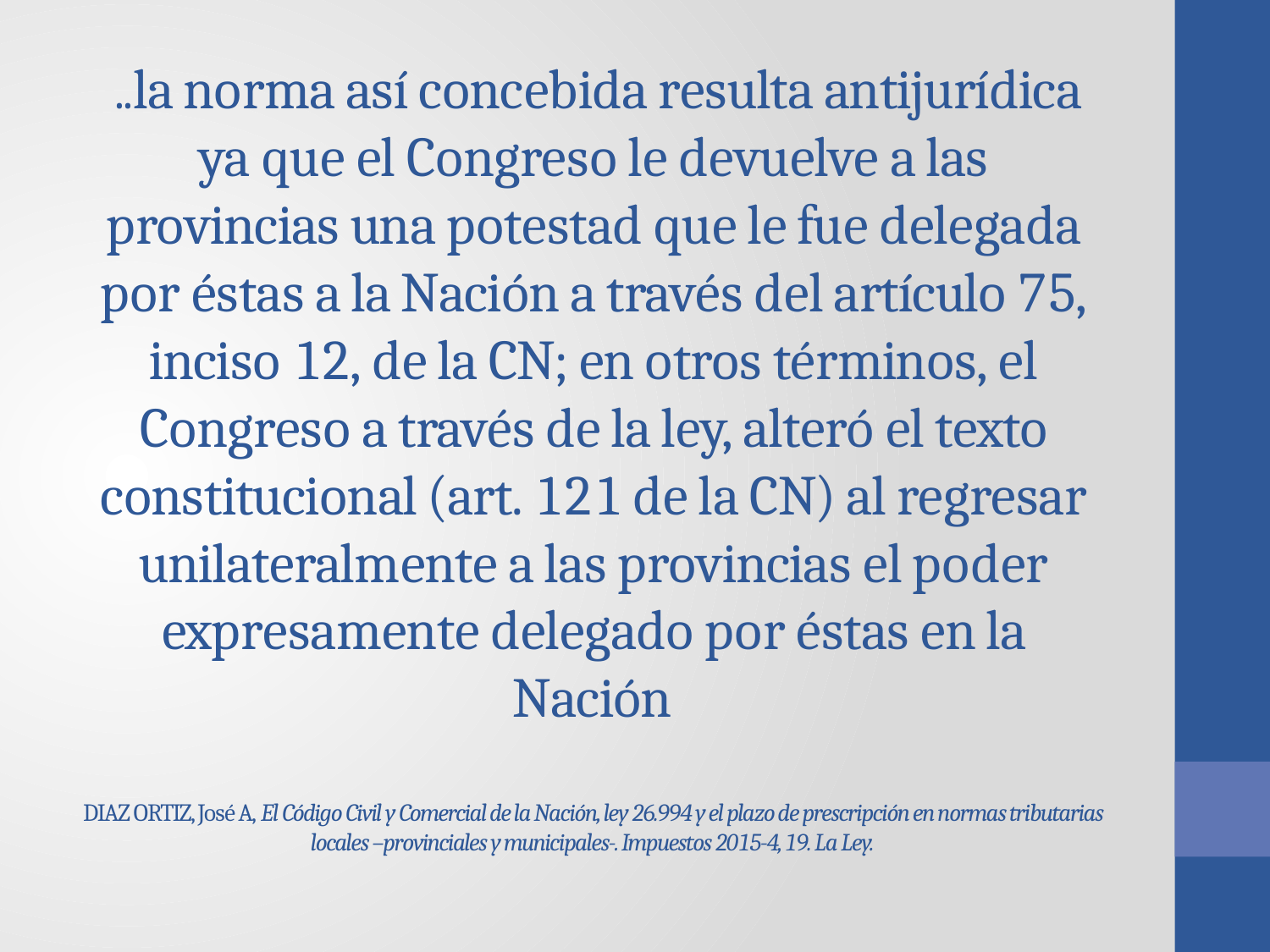

# ..la norma así concebida resulta antijurídica ya que el Congreso le devuelve a las provincias una potestad que le fue delegada por éstas a la Nación a través del artículo 75, inciso 12, de la CN; en otros términos, el Congreso a través de la ley, alteró el texto constitucional (art. 121 de la CN) al regresar unilateralmente a las provincias el poder expresamente delegado por éstas en la Nación DIAZ ORTIZ, José A, El Código Civil y Comercial de la Nación, ley 26.994 y el plazo de prescripción en normas tributarias locales –provinciales y municipales-. Impuestos 2015-4, 19. La Ley.